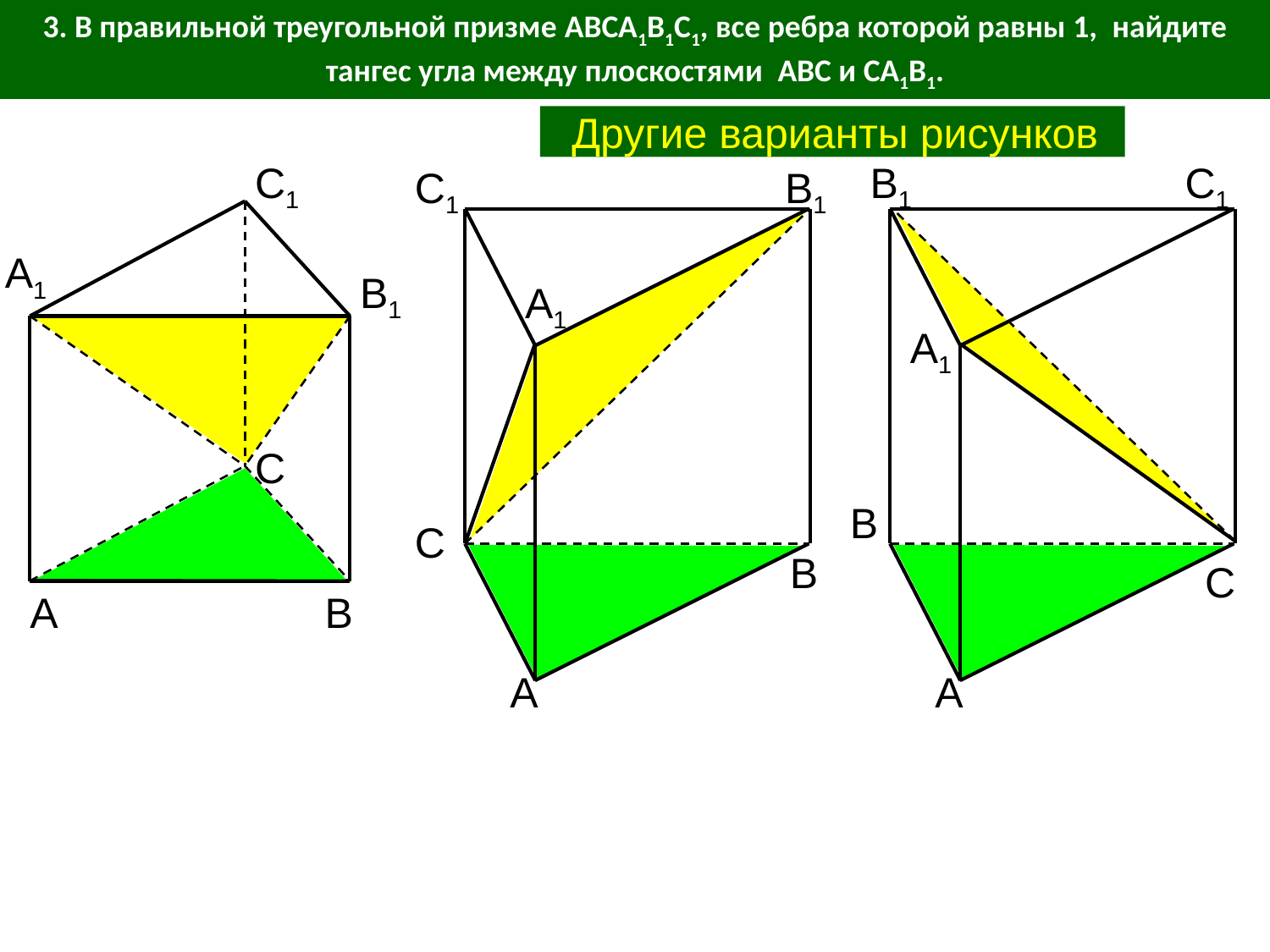

3. В правильной треугольной призме ABCA1B1C1, все ребра которой равны 1,  найдите тангес угла между плоскостями  ABC и CА1В1.
Другие варианты рисунков
С1
В1
С1
С1
В1

А1
В1
А1

А1
С

В
С

В
С
А
В
А
А